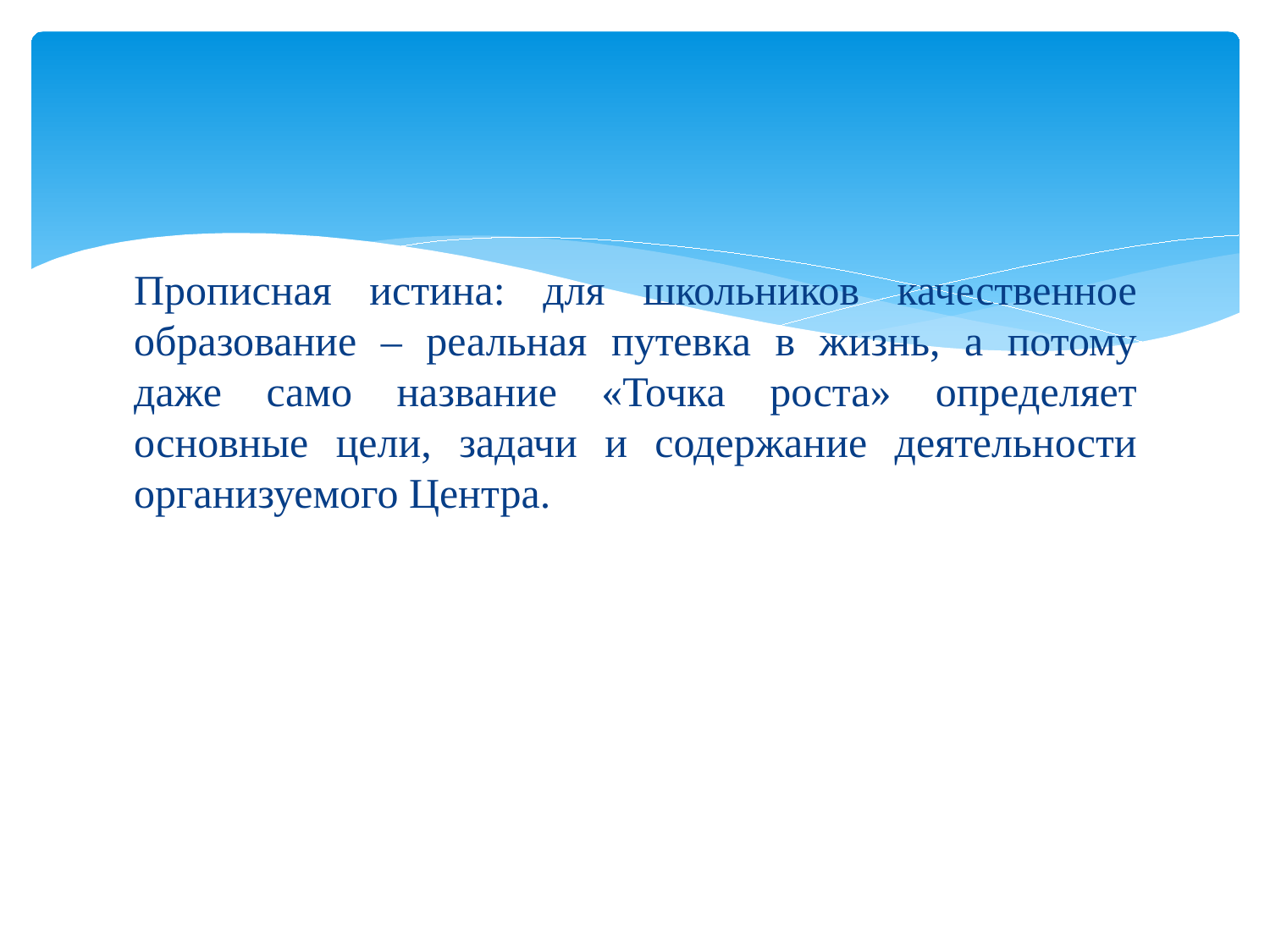

Прописная истина: для школьников качественное образование – реальная путевка в жизнь, а потому даже само название «Точка роста» определяет основные цели, задачи и содержание деятельности организуемого Центра.